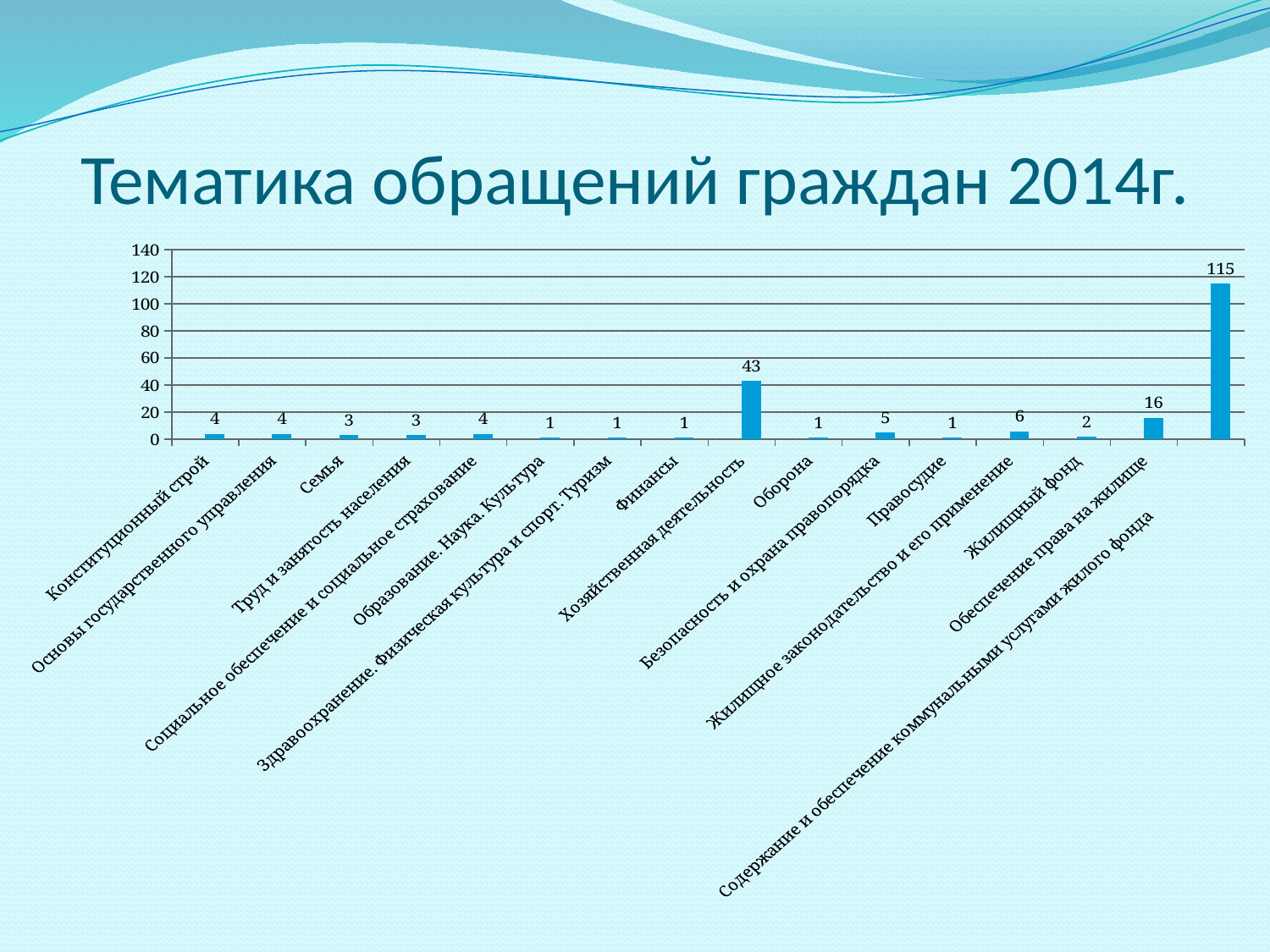

# Тематика обращений граждан 2014г.

### Chart

| Category |  |  |
|---|---|---|
| Конституционный строй | None | 4.0 |
| Основы государственного управления | None | 4.0 |
| Семья | None | 3.0 |
| Труд и занятость населения | None | 3.0 |
| Социальное обеспечение и социальное страхование | None | 4.0 |
| Образование. Наука. Культура | None | 1.0 |
| Здравоохранение. Физическая культура и спорт. Туризм | None | 1.0 |
| Финансы | None | 1.0 |
| Хозяйственная деятельность | None | 43.0 |
| Оборона | None | 1.0 |
| Безопасность и охрана правопорядка | None | 5.0 |
| Правосудие | None | 1.0 |
| Жилищное законодательство и его применение | None | 6.0 |
| Жилищный фонд | None | 2.0 |
| Обеспечение права на жилище | None | 16.0 |
| Содержание и обеспечение коммунальными услугами жилого фонда                       | None | 115.0 |